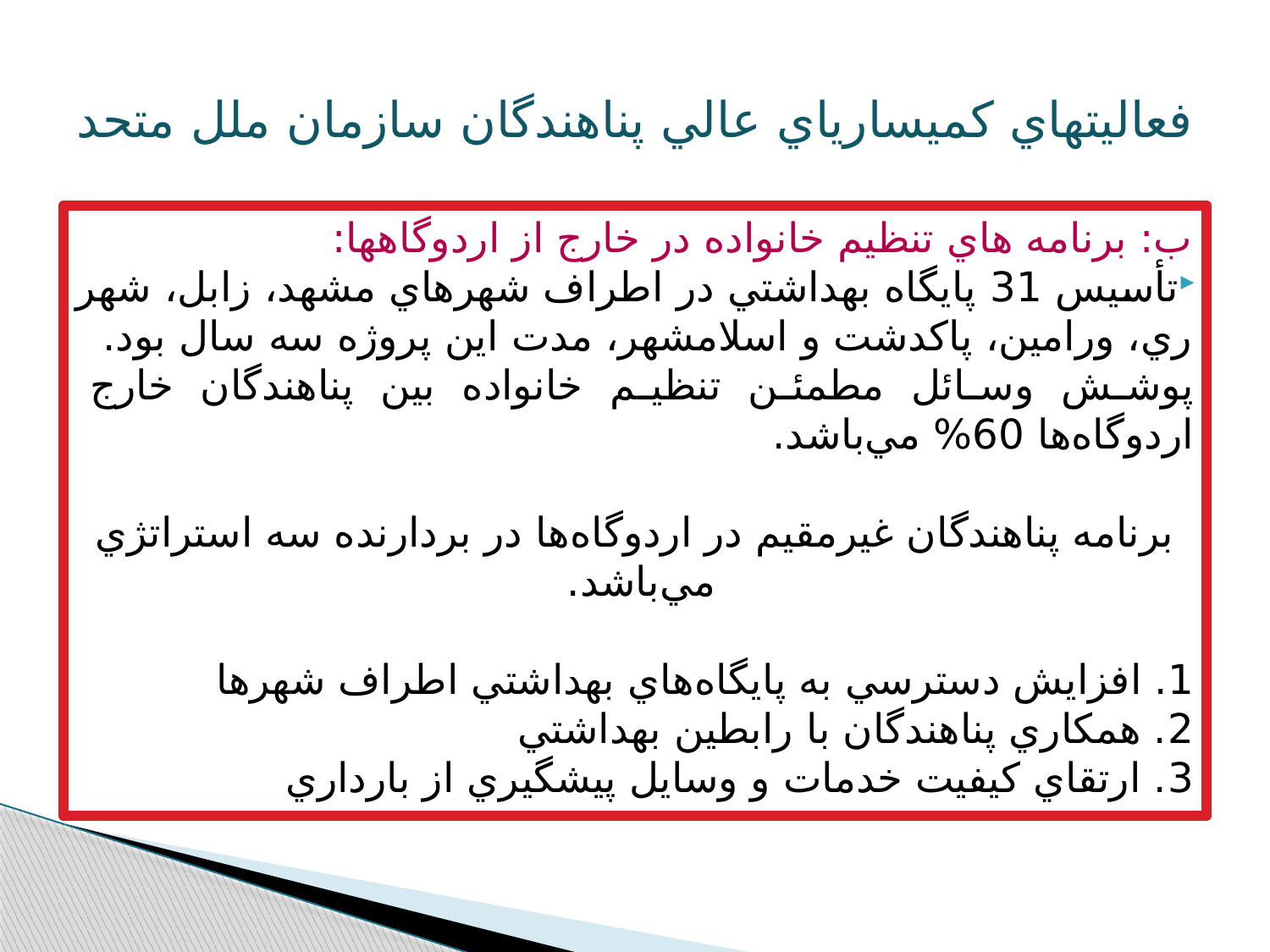

# فعاليتهاي كميسارياي عالي پناهندگان سازمان ملل متحد
ب: برنامه هاي تنظيم خانواده در خارج از اردوگاهها:
تأسيس 31 پايگاه بهداشتي در اطراف شهرهاي مشهد، زابل، شهر ري، ورامين، پاكدشت و اسلامشهر، مدت اين پروژه سه سال بود.
پوشش وسائل مطمئن تنظيم خانواده بين پناهندگان خارج اردوگاه‌ها 60% مي‌باشد.

برنامه پناهندگان غيرمقيم در اردوگاه‌ها در بردارنده سه استراتژي مي‌باشد.

1. افزايش دسترسي به پايگاه‌هاي بهداشتي اطراف شهرها
2. همكاري پناهندگان با رابطين بهداشتي
3. ارتقاي كيفيت خدمات و وسايل پيشگيري از بارداري